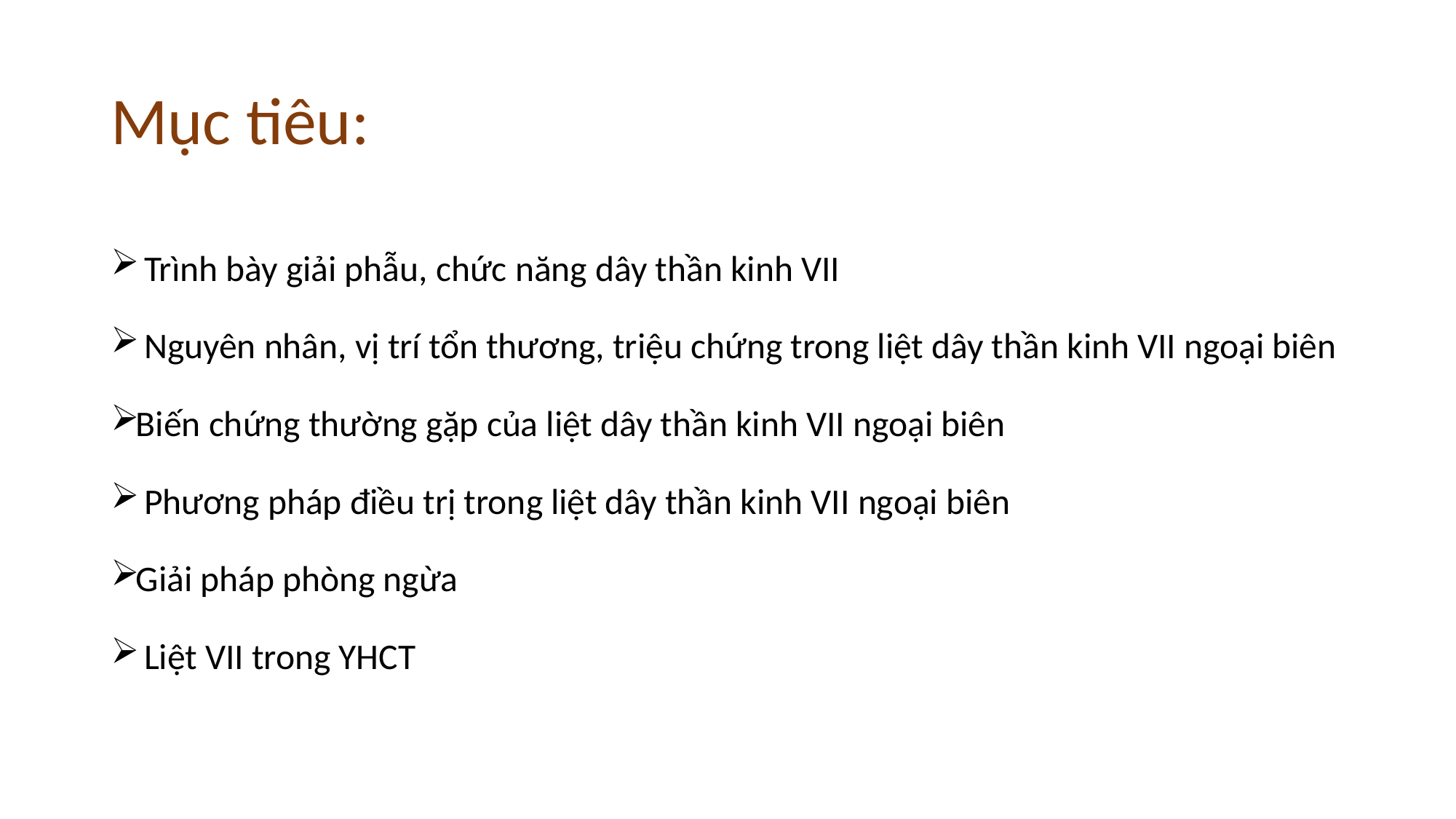

# Mục tiêu:
 Trình bày giải phẫu, chức năng dây thần kinh VII
 Nguyên nhân, vị trí tổn thương, triệu chứng trong liệt dây thần kinh VII ngoại biên
Biến chứng thường gặp của liệt dây thần kinh VII ngoại biên
 Phương pháp điều trị trong liệt dây thần kinh VII ngoại biên
Giải pháp phòng ngừa
 Liệt VII trong YHCT